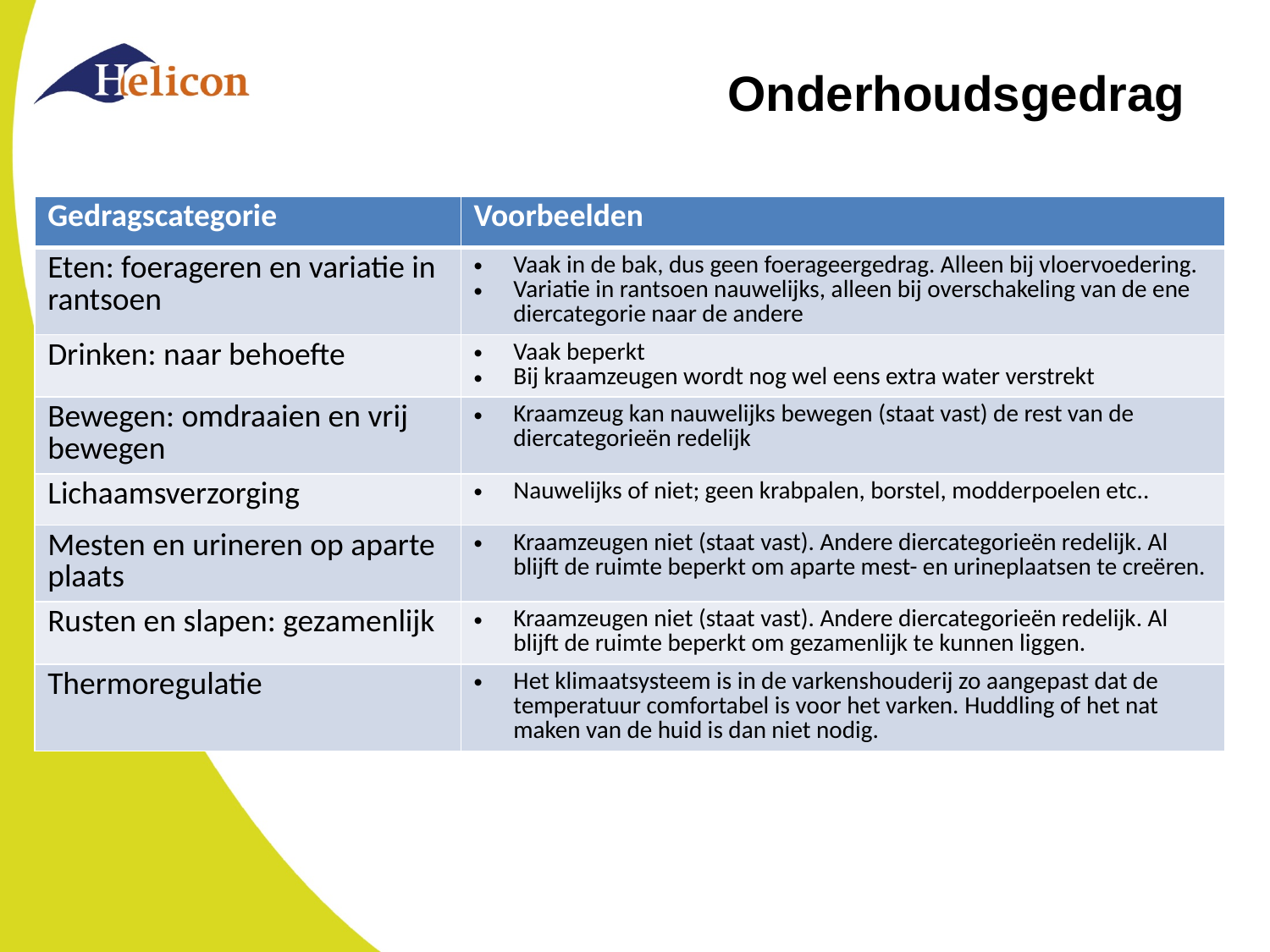

# Onderhoudsgedrag
| Gedragscategorie | Voorbeelden |
| --- | --- |
| Eten: foerageren en variatie in rantsoen | Vaak in de bak, dus geen foerageergedrag. Alleen bij vloervoedering. Variatie in rantsoen nauwelijks, alleen bij overschakeling van de ene diercategorie naar de andere |
| Drinken: naar behoefte | Vaak beperkt Bij kraamzeugen wordt nog wel eens extra water verstrekt |
| Bewegen: omdraaien en vrij bewegen | Kraamzeug kan nauwelijks bewegen (staat vast) de rest van de diercategorieën redelijk |
| Lichaamsverzorging | Nauwelijks of niet; geen krabpalen, borstel, modderpoelen etc.. |
| Mesten en urineren op aparte plaats | Kraamzeugen niet (staat vast). Andere diercategorieën redelijk. Al blijft de ruimte beperkt om aparte mest- en urineplaatsen te creëren. |
| Rusten en slapen: gezamenlijk | Kraamzeugen niet (staat vast). Andere diercategorieën redelijk. Al blijft de ruimte beperkt om gezamenlijk te kunnen liggen. |
| Thermoregulatie | Het klimaatsysteem is in de varkenshouderij zo aangepast dat de temperatuur comfortabel is voor het varken. Huddling of het nat maken van de huid is dan niet nodig. |